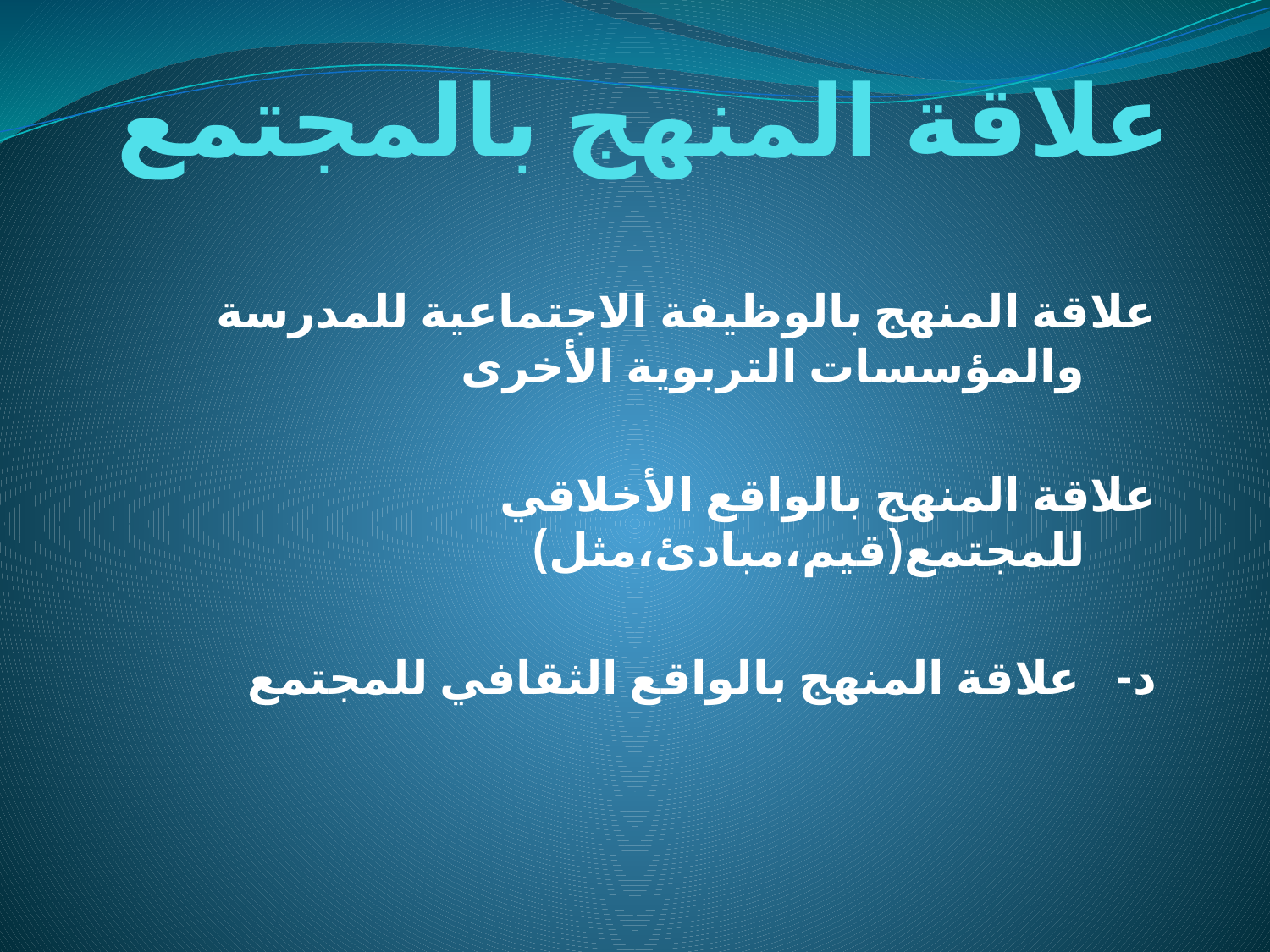

# علاقة المنهج بالمجتمع
علاقة المنهج بالوظيفة الاجتماعية للمدرسة والمؤسسات التربوية الأخرى

علاقة المنهج بالواقع الأخلاقي للمجتمع(قيم،مبادئ،مثل)

د-   علاقة المنهج بالواقع الثقافي للمجتمع